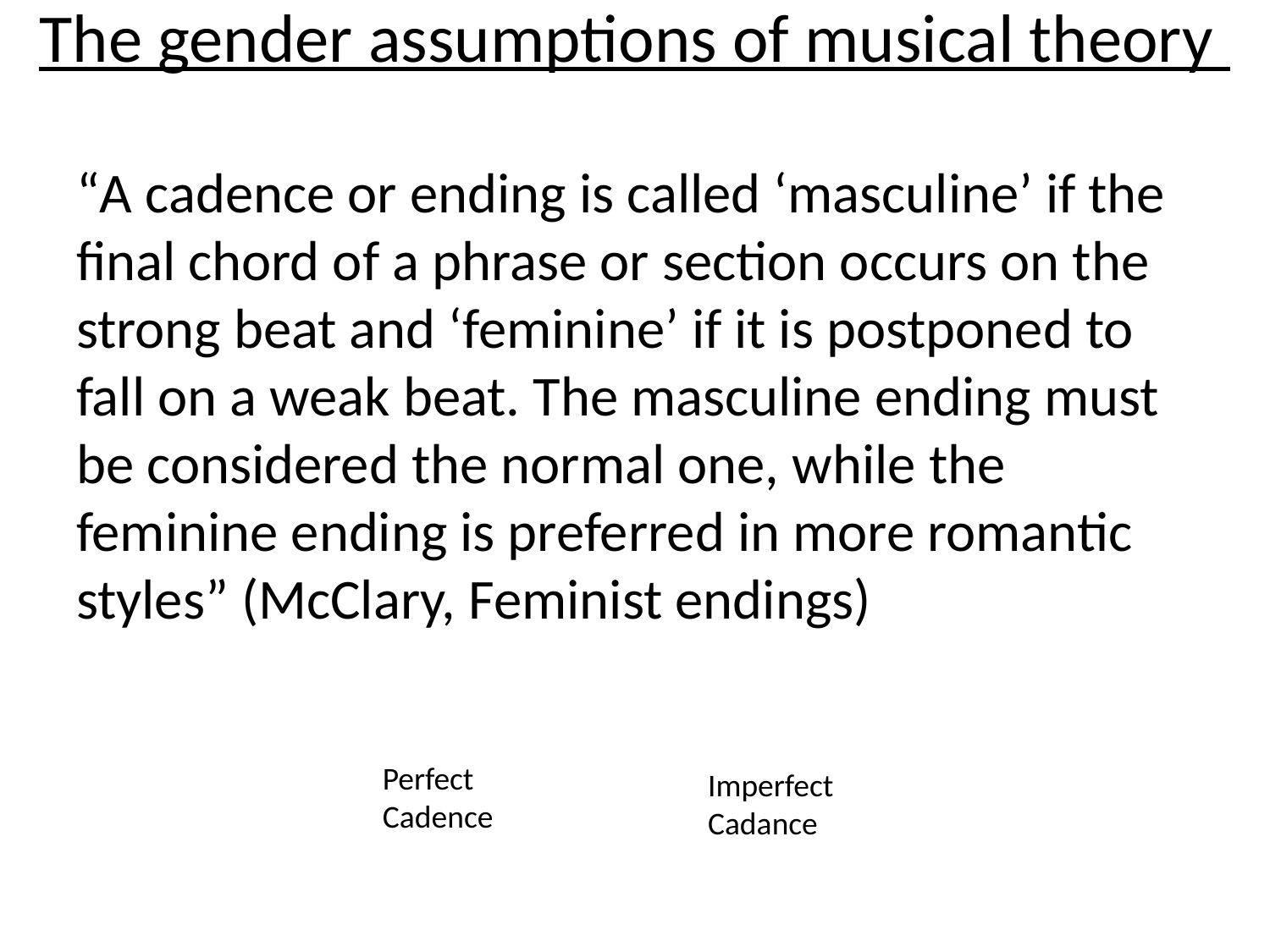

# The gender assumptions of musical theory

“A cadence or ending is called ‘masculine’ if the final chord of a phrase or section occurs on the strong beat and ‘feminine’ if it is postponed to fall on a weak beat. The masculine ending must be considered the normal one, while the feminine ending is preferred in more romantic styles” (McClary, Feminist endings)

Perfect Cadence
Imperfect
Cadance